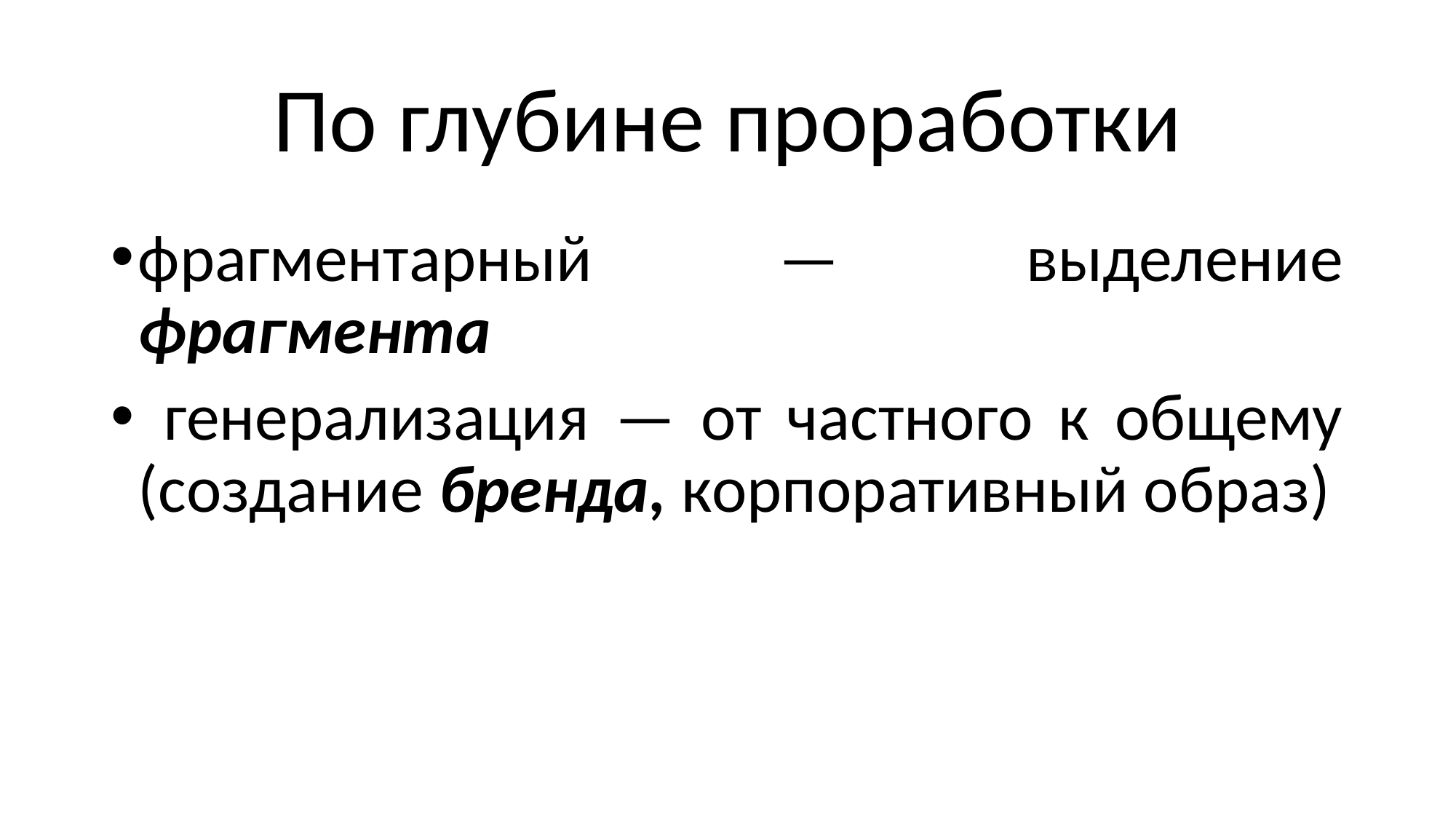

# По глубине проработки
фрагментарный — выделение фрагмента
 генерализация — от частного к общему (создание бренда, корпоративный образ)